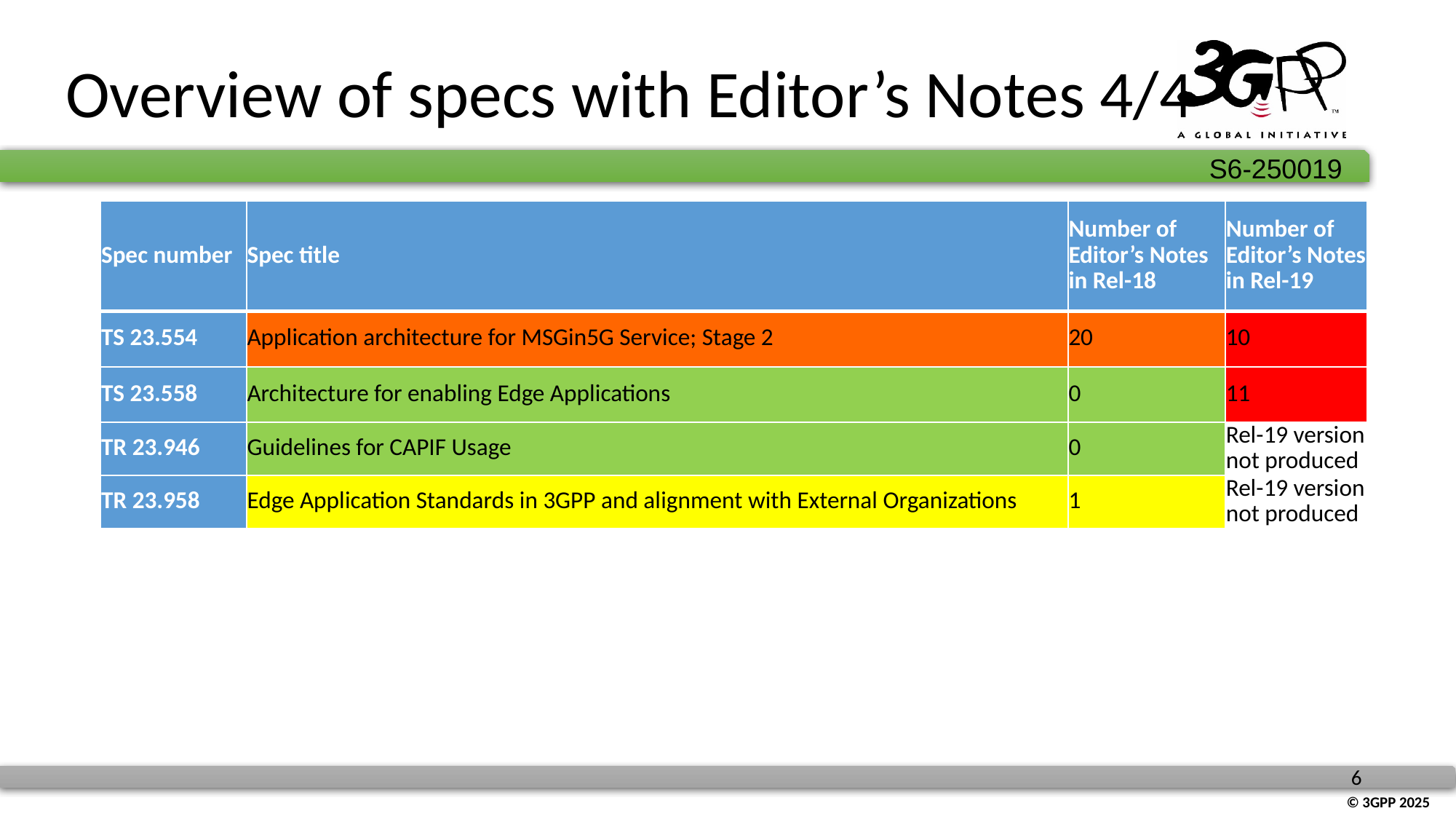

# Overview of specs with Editor’s Notes 4/4
| Spec number | Spec title | Number of Editor’s Notes in Rel-18 | Number of Editor’s Notes in Rel-19 |
| --- | --- | --- | --- |
| TS 23.554 | Application architecture for MSGin5G Service; Stage 2 | 20 | 10 |
| TS 23.558 | Architecture for enabling Edge Applications | 0 | 11 |
| TR 23.946 | Guidelines for CAPIF Usage | 0 | Rel-19 version not produced |
| TR 23.958 | Edge Application Standards in 3GPP and alignment with External Organizations | 1 | Rel-19 version not produced |